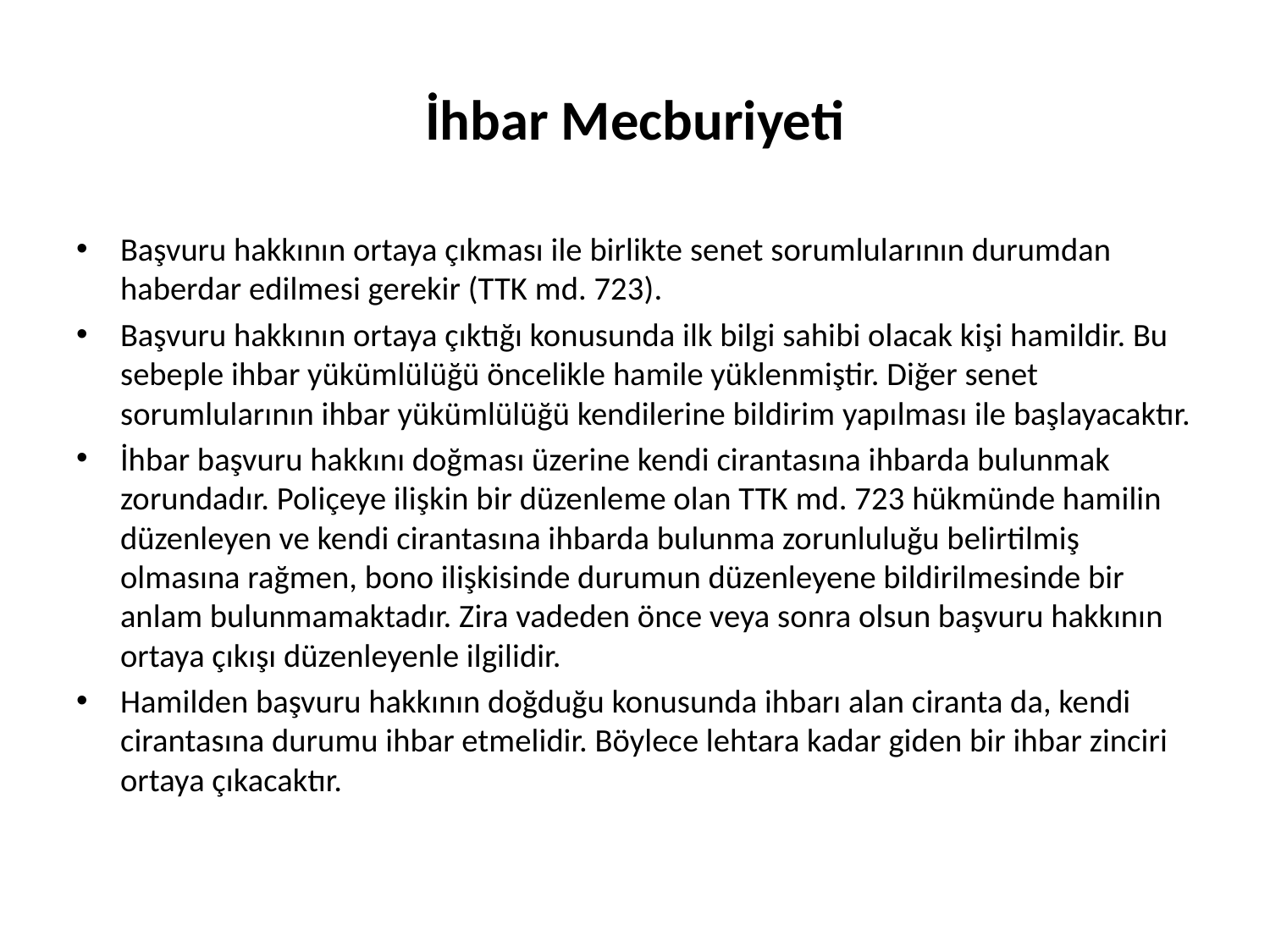

# İhbar Mecburiyeti
Başvuru hakkının ortaya çıkması ile birlikte senet sorumlularının durumdan haberdar edilmesi gerekir (TTK md. 723).
Başvuru hakkının ortaya çıktığı konusunda ilk bilgi sahibi olacak kişi hamildir. Bu sebeple ihbar yükümlülüğü öncelikle hamile yüklenmiştir. Diğer senet sorumlularının ihbar yükümlülüğü kendilerine bildirim yapılması ile başlayacaktır.
İhbar başvuru hakkını doğması üzerine kendi cirantasına ihbarda bulunmak zorundadır. Poliçeye ilişkin bir düzenleme olan TTK md. 723 hükmünde hamilin düzenleyen ve kendi cirantasına ihbarda bulunma zorunluluğu belirtilmiş olmasına rağmen, bono ilişkisinde durumun düzenleyene bildirilmesinde bir anlam bulunmamaktadır. Zira vadeden önce veya sonra olsun başvuru hakkının ortaya çıkışı düzenleyenle ilgilidir.
Hamilden başvuru hakkının doğduğu konusunda ihbarı alan ciranta da, kendi cirantasına durumu ihbar etmelidir. Böylece lehtara kadar giden bir ihbar zinciri ortaya çıkacaktır.